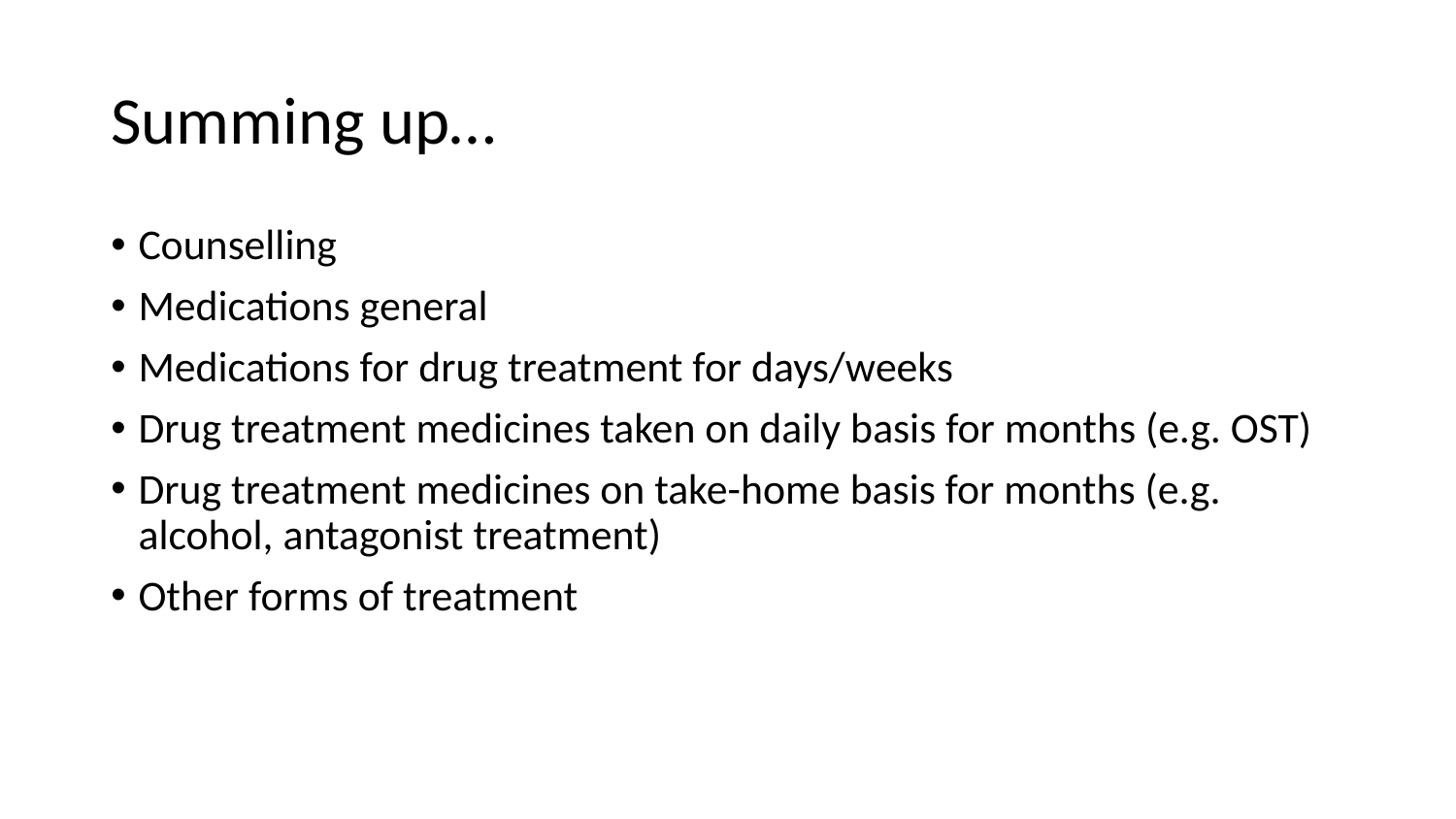

# Summing up…
Counselling
Medications general
Medications for drug treatment for days/weeks
Drug treatment medicines taken on daily basis for months (e.g. OST)
Drug treatment medicines on take-home basis for months (e.g. alcohol, antagonist treatment)
Other forms of treatment